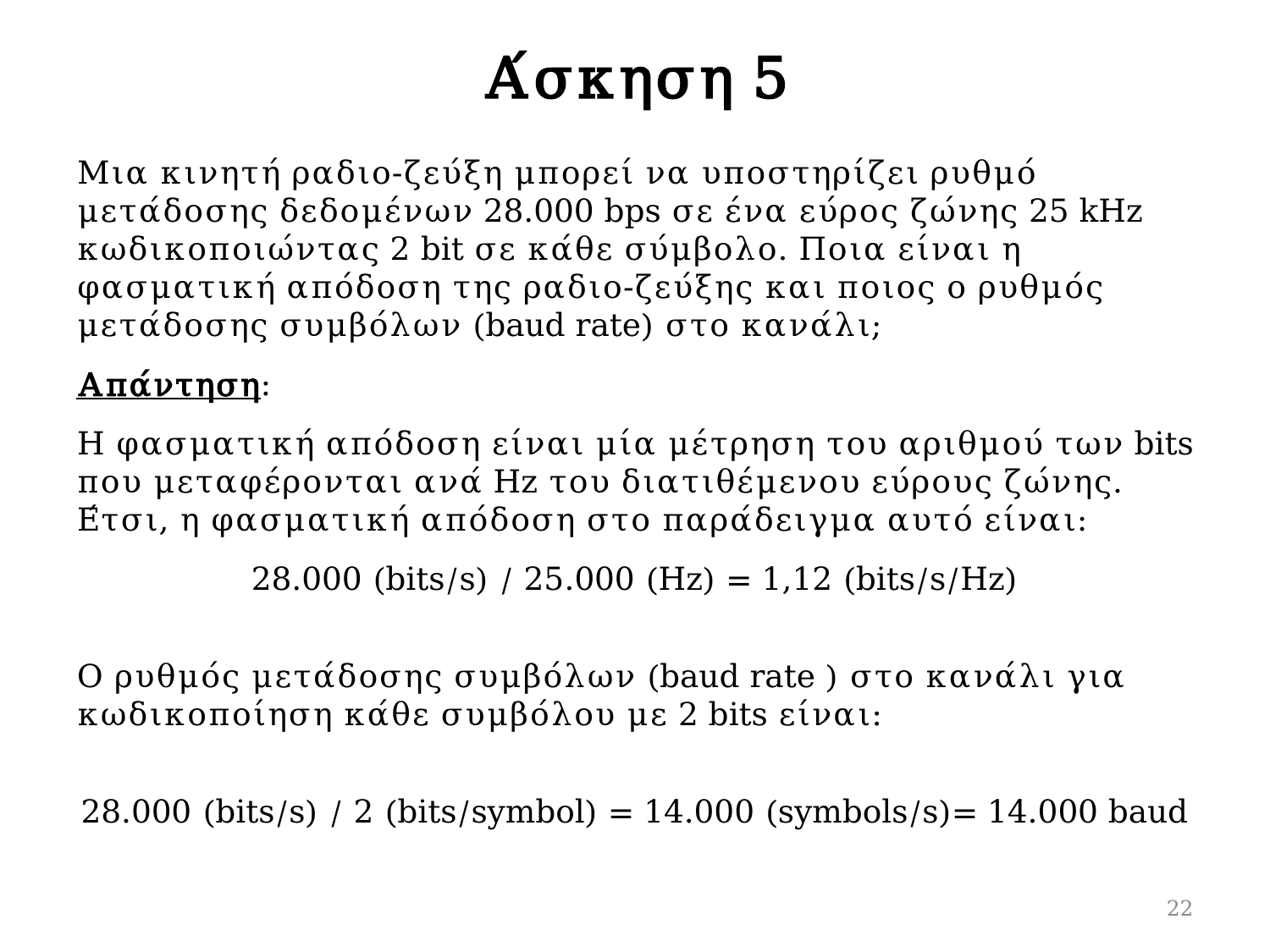

# Άσκηση 5
Μια κινητή ραδιο-ζεύξη μπορεί να υποστηρίζει ρυθμό μετάδοσης δεδομένων 28.000 bps σε ένα εύρος ζώνης 25 kHz κωδικοποιώντας 2 bit σε κάθε σύμβολο. Ποια είναι η φασματική απόδοση της ραδιο-ζεύξης και ποιος ο ρυθμός μετάδοσης συμβόλων (baud rate) στο κανάλι;
Απάντηση:
Η φασματική απόδοση είναι μία μέτρηση του αριθμού των bits που μεταφέρονται ανά Hz του διατιθέμενου εύρους ζώνης. Έτσι, η φασματική απόδοση στο παράδειγμα αυτό είναι:
28.000 (bits/s) / 25.000 (Hz) = 1,12 (bits/s/Hz)
Ο ρυθμός μετάδοσης συμβόλων (baud rate ) στο κανάλι για κωδικοποίηση κάθε συμβόλου με 2 bits είναι:
28.000 (bits/s) / 2 (bits/symbol) = 14.000 (symbols/s)= 14.000 baud

22